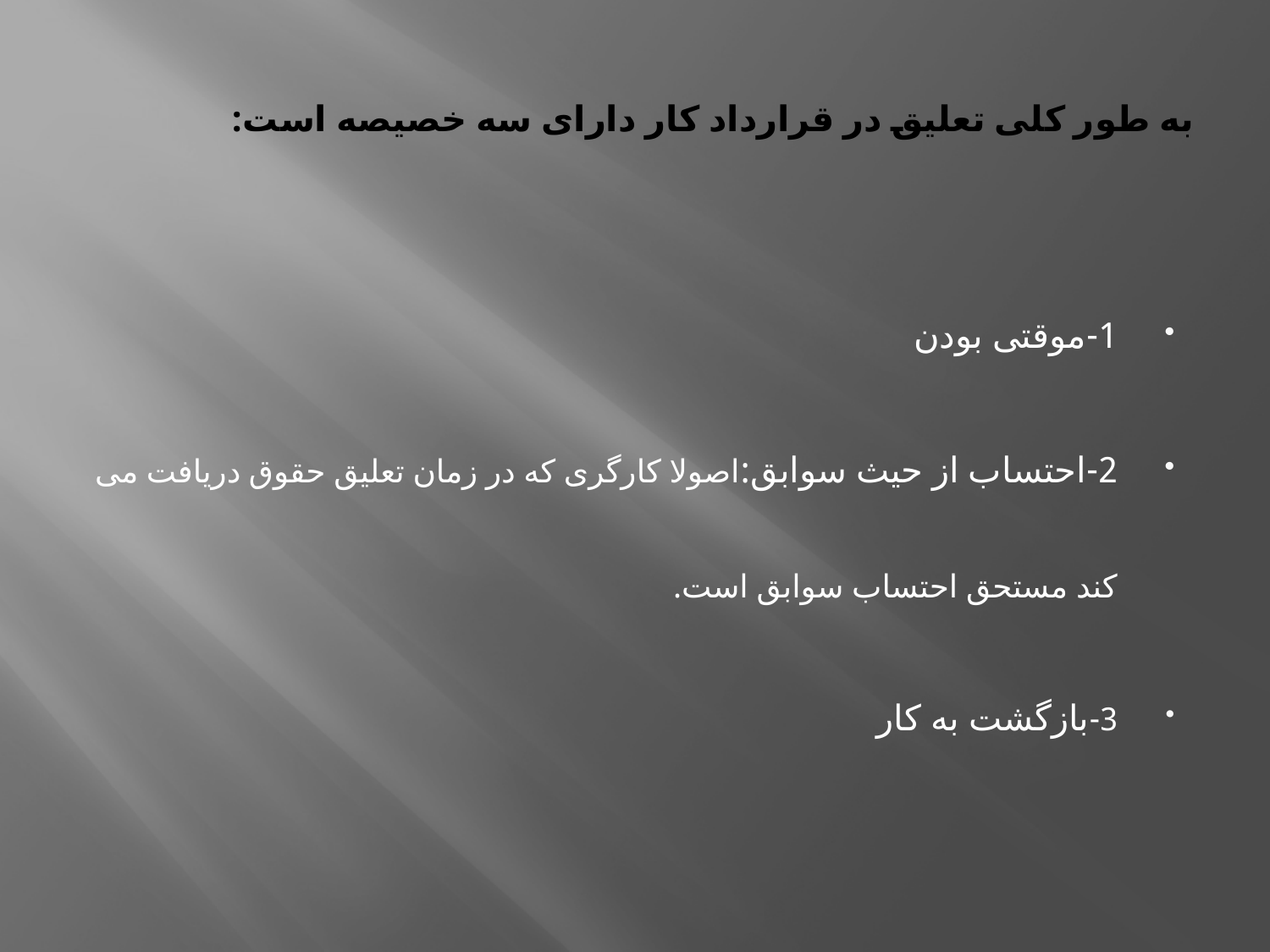

# به طور کلی تعلیق در قرارداد کار دارای سه خصیصه است:
1-موقتی بودن
2-احتساب از حیث سوابق:اصولا کارگری که در زمان تعلیق حقوق دریافت می کند مستحق احتساب سوابق است.
3-بازگشت به کار